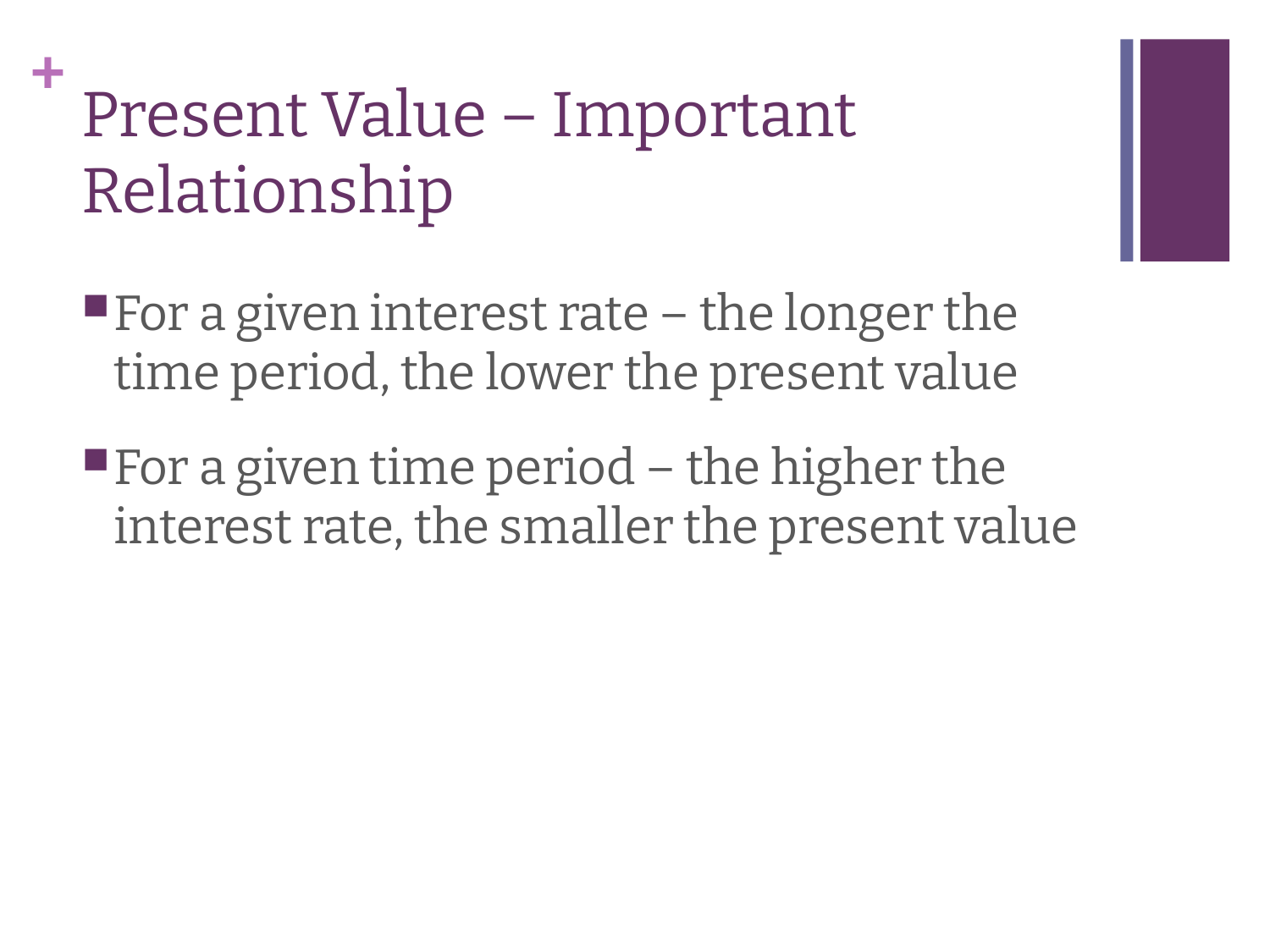

# Present Value – Important Relationship
For a given interest rate – the longer the time period, the lower the present value
For a given time period – the higher the interest rate, the smaller the present value